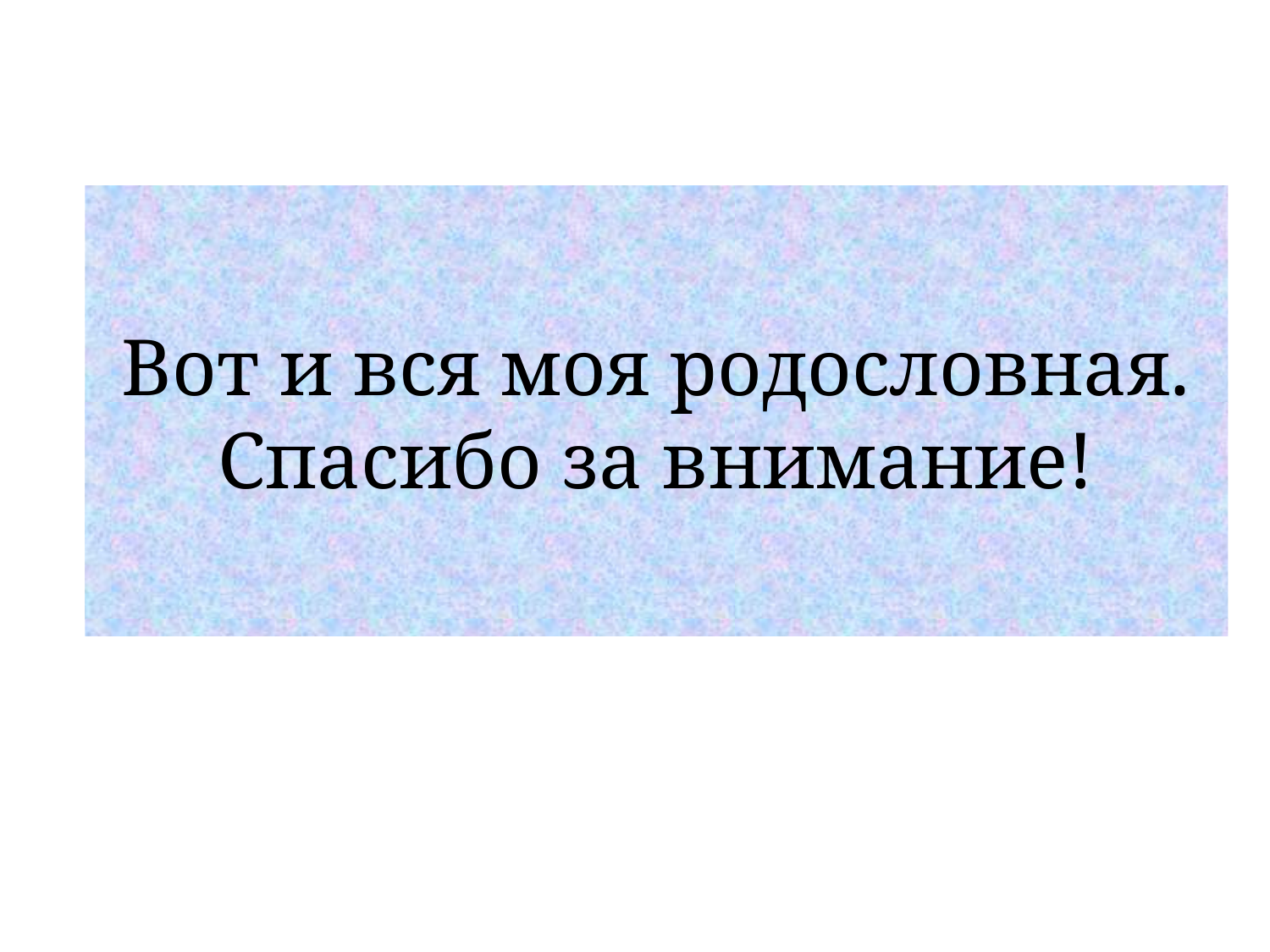

# Вот и вся моя родословная. Спасибо за внимание!